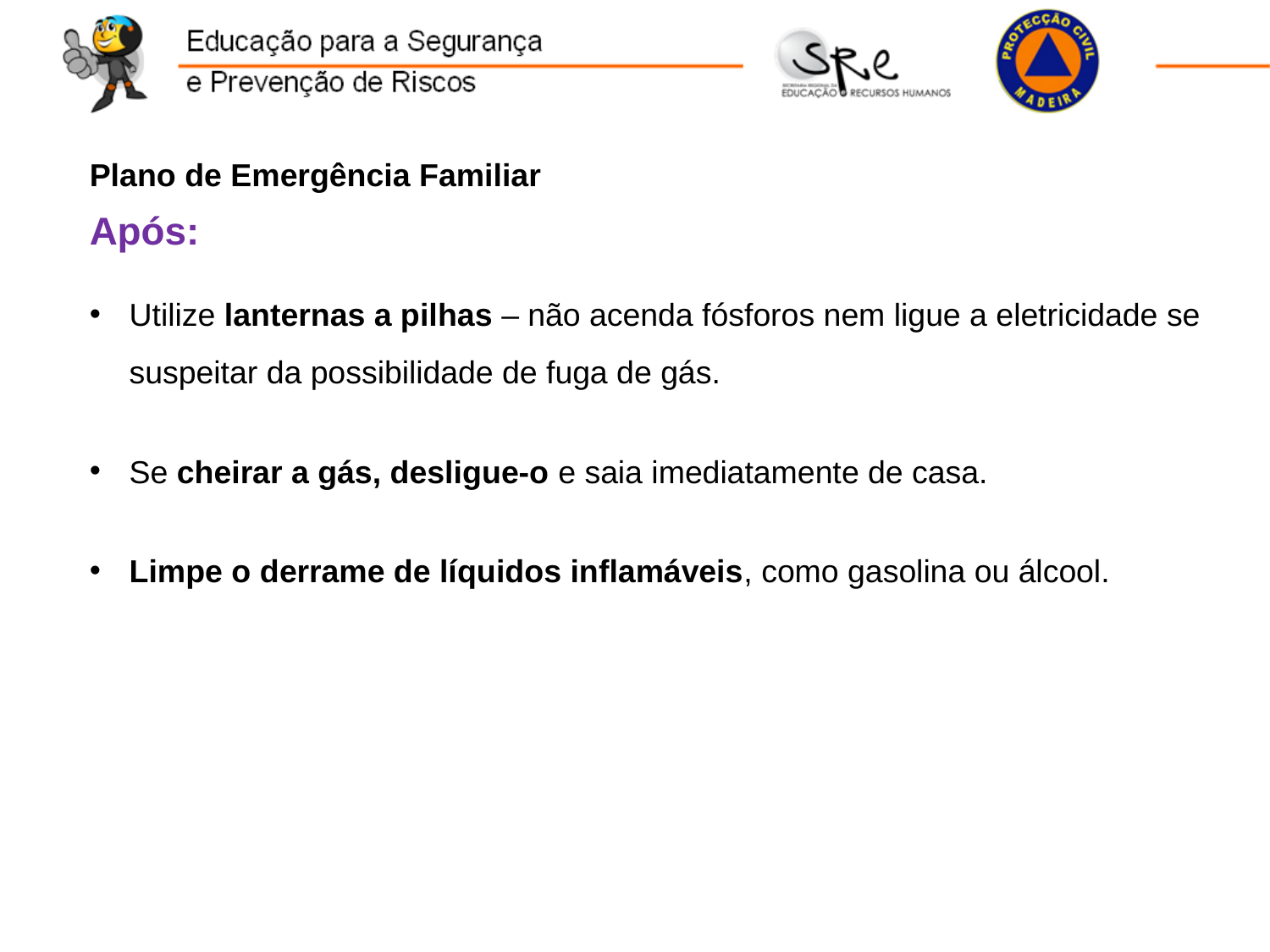

Plano de Emergência Familiar
Após:
Utilize lanternas a pilhas – não acenda fósforos nem ligue a eletricidade se suspeitar da possibilidade de fuga de gás.
Se cheirar a gás, desligue-o e saia imediatamente de casa.
Limpe o derrame de líquidos inflamáveis, como gasolina ou álcool.